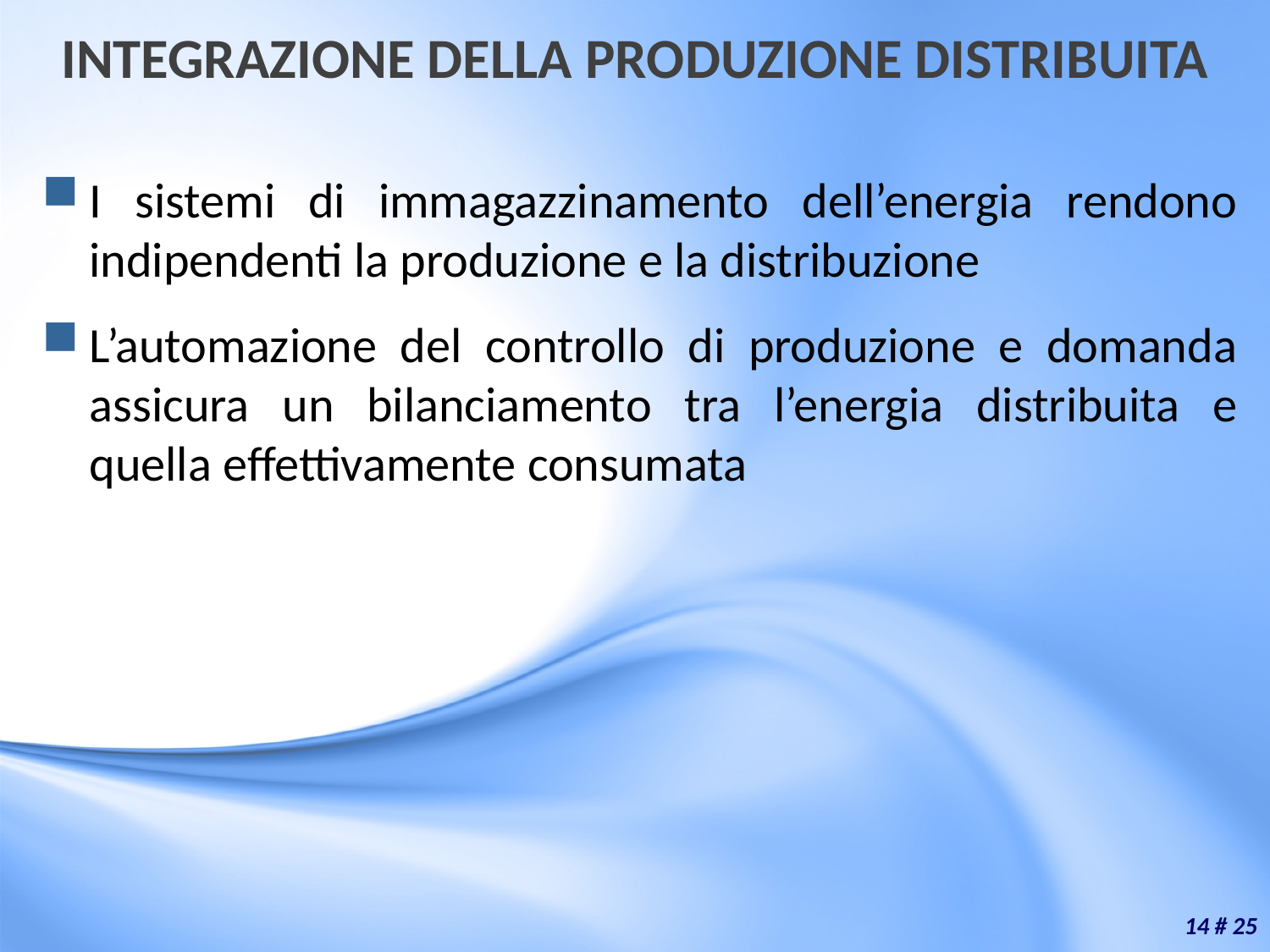

# INTEGRAZIONE DELLA PRODUZIONE DISTRIBUITA
I sistemi di immagazzinamento dell’energia rendono indipendenti la produzione e la distribuzione
L’automazione del controllo di produzione e domanda assicura un bilanciamento tra l’energia distribuita e quella effettivamente consumata
14 # 25